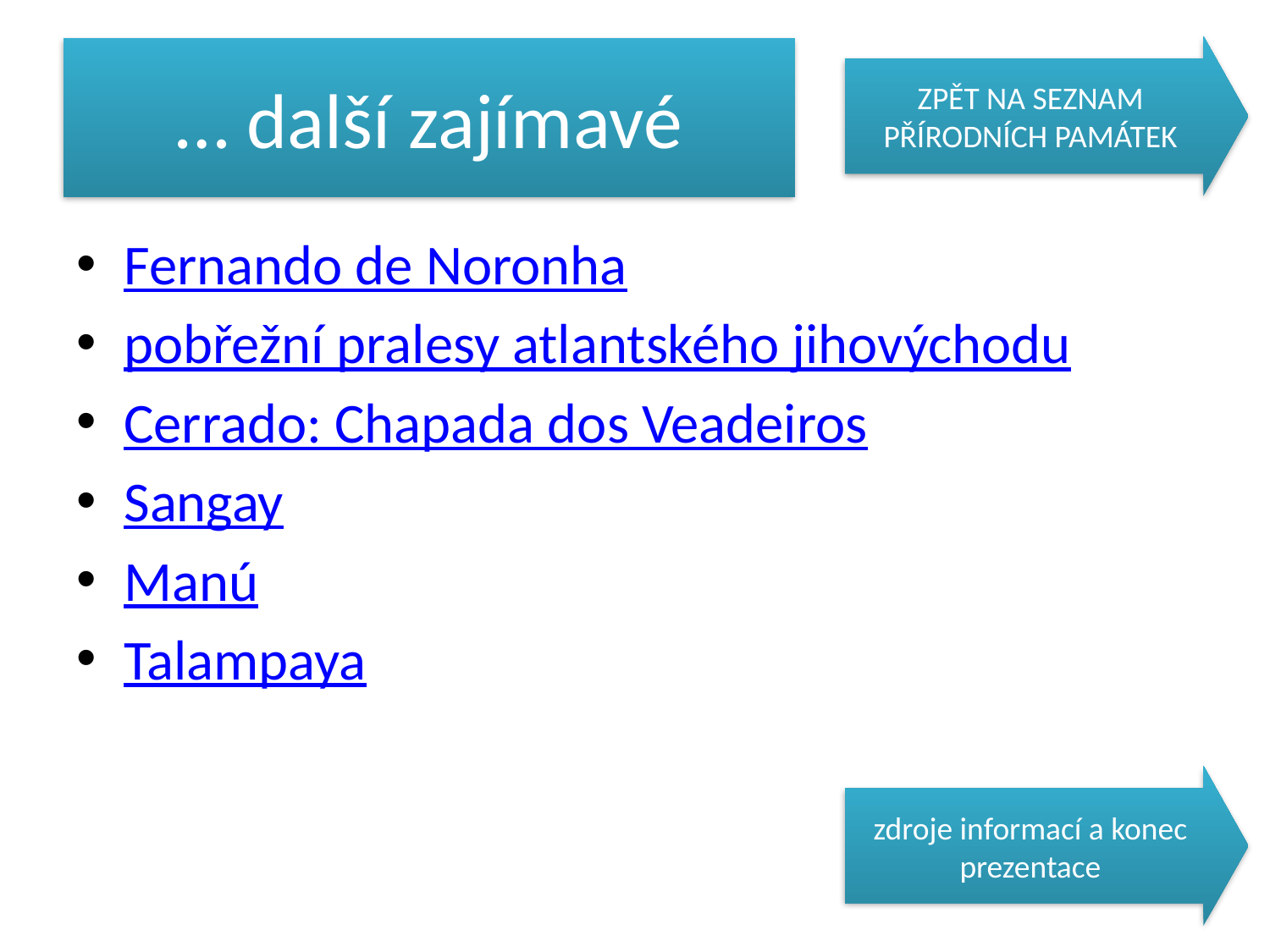

ZPĚT NA SEZNAM PŘÍRODNÍCH PAMÁTEK
# … další zajímavé
Fernando de Noronha
pobřežní pralesy atlantského jihovýchodu
Cerrado: Chapada dos Veadeiros
Sangay
Manú
Talampaya
zdroje informací a konec prezentace